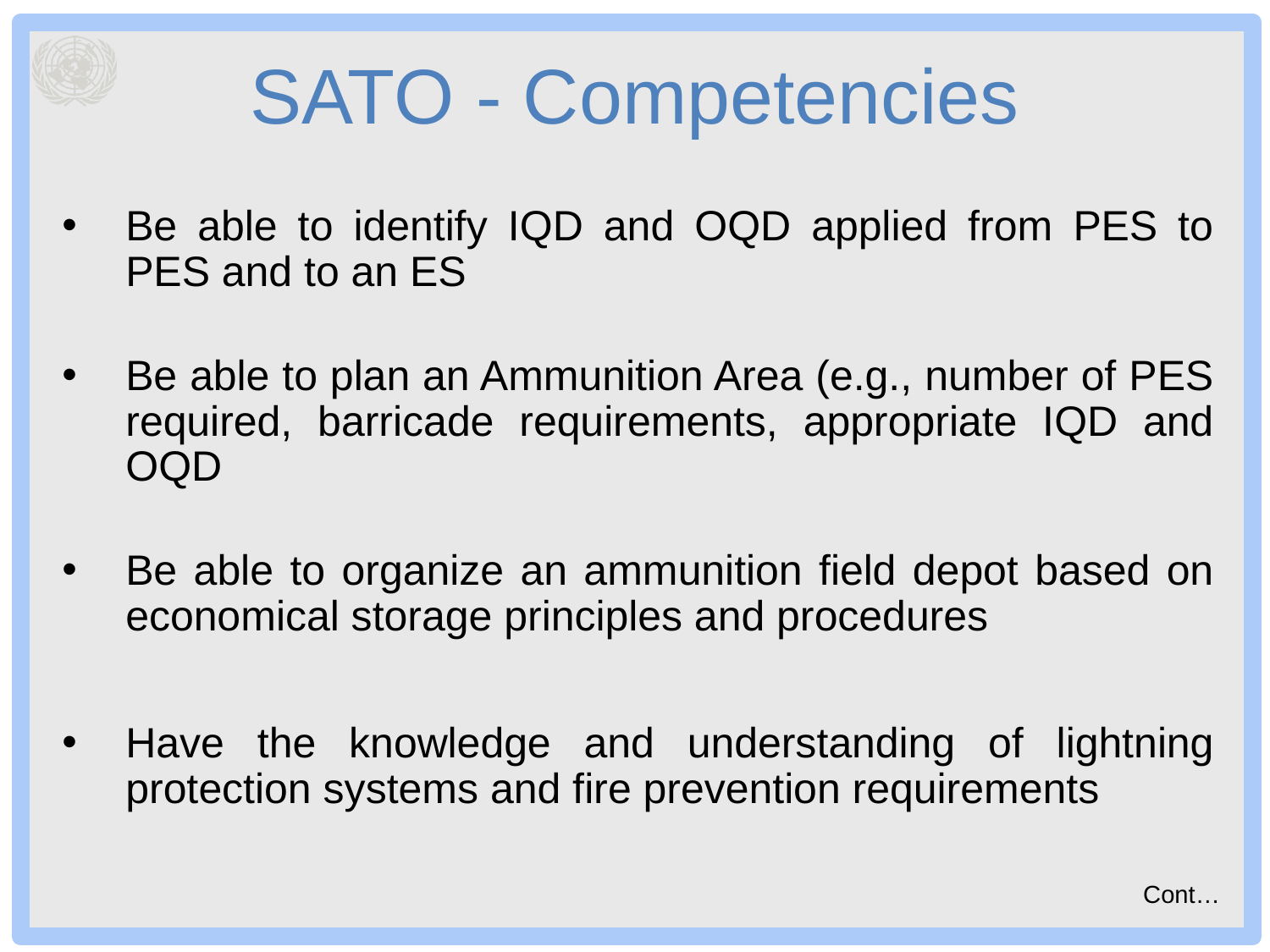

# SATO - Competencies
Be able to identify IQD and OQD applied from PES to PES and to an ES

Be able to plan an Ammunition Area (e.g., number of PES required, barricade requirements, appropriate IQD and OQD

Be able to organize an ammunition field depot based on economical storage principles and procedures

Have the knowledge and understanding of lightning protection systems and fire prevention requirements

Cont…